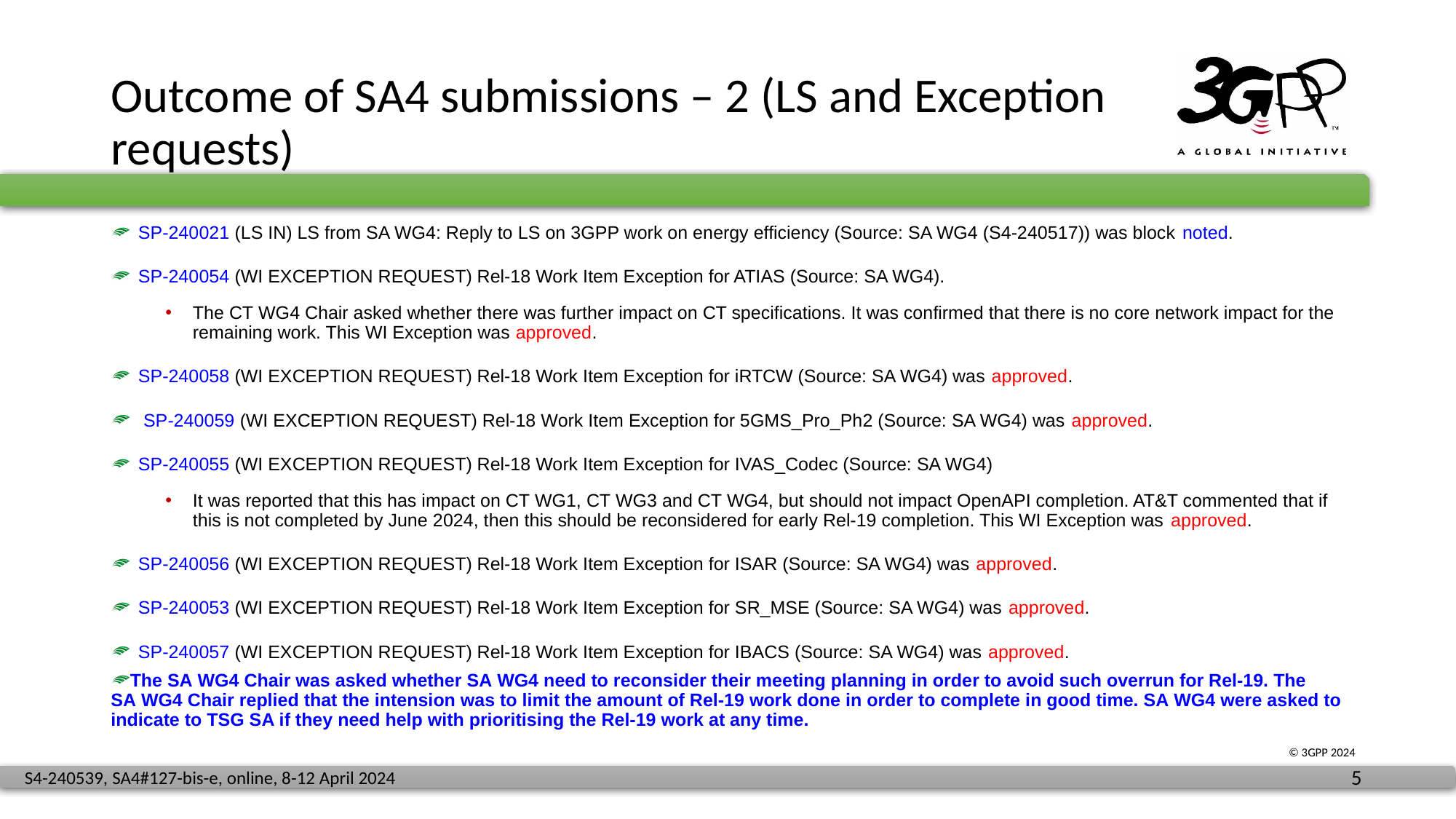

# Outcome of SA4 submissions – 2 (LS and Exception requests)
SP-240021 (LS IN) LS from SA WG4: Reply to LS on 3GPP work on energy efficiency (Source: SA WG4 (S4-240517)) was block noted.
SP-240054 (WI EXCEPTION REQUEST) Rel-18 Work Item Exception for ATIAS (Source: SA WG4).
The CT WG4 Chair asked whether there was further impact on CT specifications. It was confirmed that there is no core network impact for the remaining work. This WI Exception was approved.
SP-240058 (WI EXCEPTION REQUEST) Rel-18 Work Item Exception for iRTCW (Source: SA WG4) was approved.
 SP-240059 (WI EXCEPTION REQUEST) Rel-18 Work Item Exception for 5GMS_Pro_Ph2 (Source: SA WG4) was approved.
SP-240055 (WI EXCEPTION REQUEST) Rel-18 Work Item Exception for IVAS_Codec (Source: SA WG4)
It was reported that this has impact on CT WG1, CT WG3 and CT WG4, but should not impact OpenAPI completion. AT&T commented that if this is not completed by June 2024, then this should be reconsidered for early Rel-19 completion. This WI Exception was approved.
SP-240056 (WI EXCEPTION REQUEST) Rel-18 Work Item Exception for ISAR (Source: SA WG4) was approved.
SP-240053 (WI EXCEPTION REQUEST) Rel-18 Work Item Exception for SR_MSE (Source: SA WG4) was approved.
SP-240057 (WI EXCEPTION REQUEST) Rel-18 Work Item Exception for IBACS (Source: SA WG4) was approved.
The SA WG4 Chair was asked whether SA WG4 need to reconsider their meeting planning in order to avoid such overrun for Rel‑19. The SA WG4 Chair replied that the intension was to limit the amount of Rel‑19 work done in order to complete in good time. SA WG4 were asked to indicate to TSG SA if they need help with prioritising the Rel‑19 work at any time.